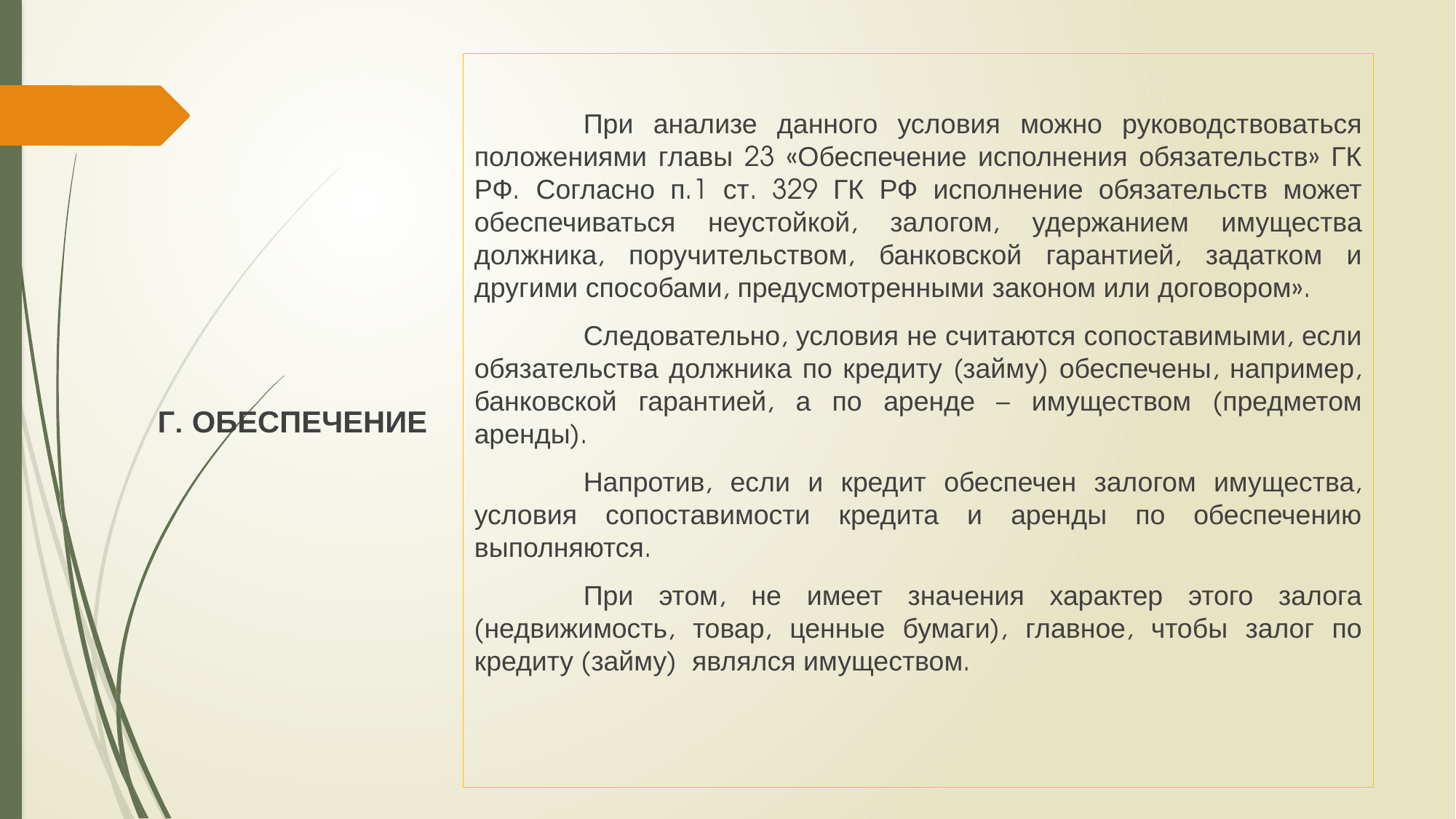

При анализе данного условия можно руководствоваться положениями главы 23 «Обеспечение исполнения обязательств» ГК РФ. Согласно п.1 ст. 329 ГК РФ исполнение обязательств может обеспечиваться неустойкой, залогом, удержанием имущества должника, поручительством, банковской гарантией, задатком и другими способами, предусмотренными законом или договором».
	Следовательно, условия не считаются сопоставимыми, если обязательства должника по кредиту (займу) обеспечены, например, банковской гарантией, а по аренде – имуществом (предметом аренды).
	Напротив, если и кредит обеспечен залогом имущества, условия сопоставимости кредита и аренды по обеспечению выполняются.
	При этом, не имеет значения характер этого залога (недвижимость, товар, ценные бумаги), главное, чтобы залог по кредиту (займу)  являлся имуществом.

Г. ОБЕСПЕЧЕНИЕ